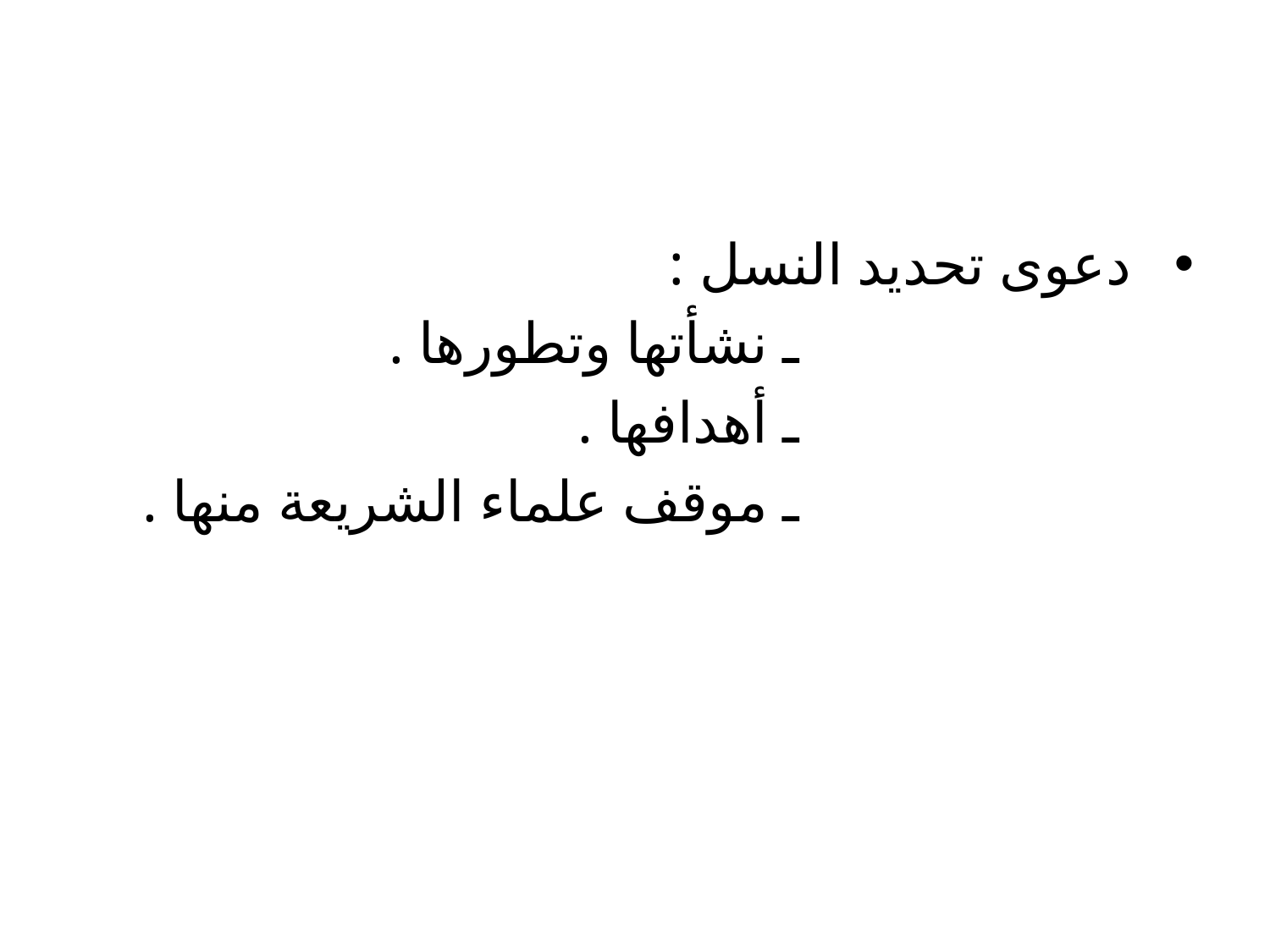

#
 دعوى تحديد النسل :
                           ـ نشأتها وتطورها .
                           ـ أهدافها .
                           ـ موقف علماء الشريعة منها .